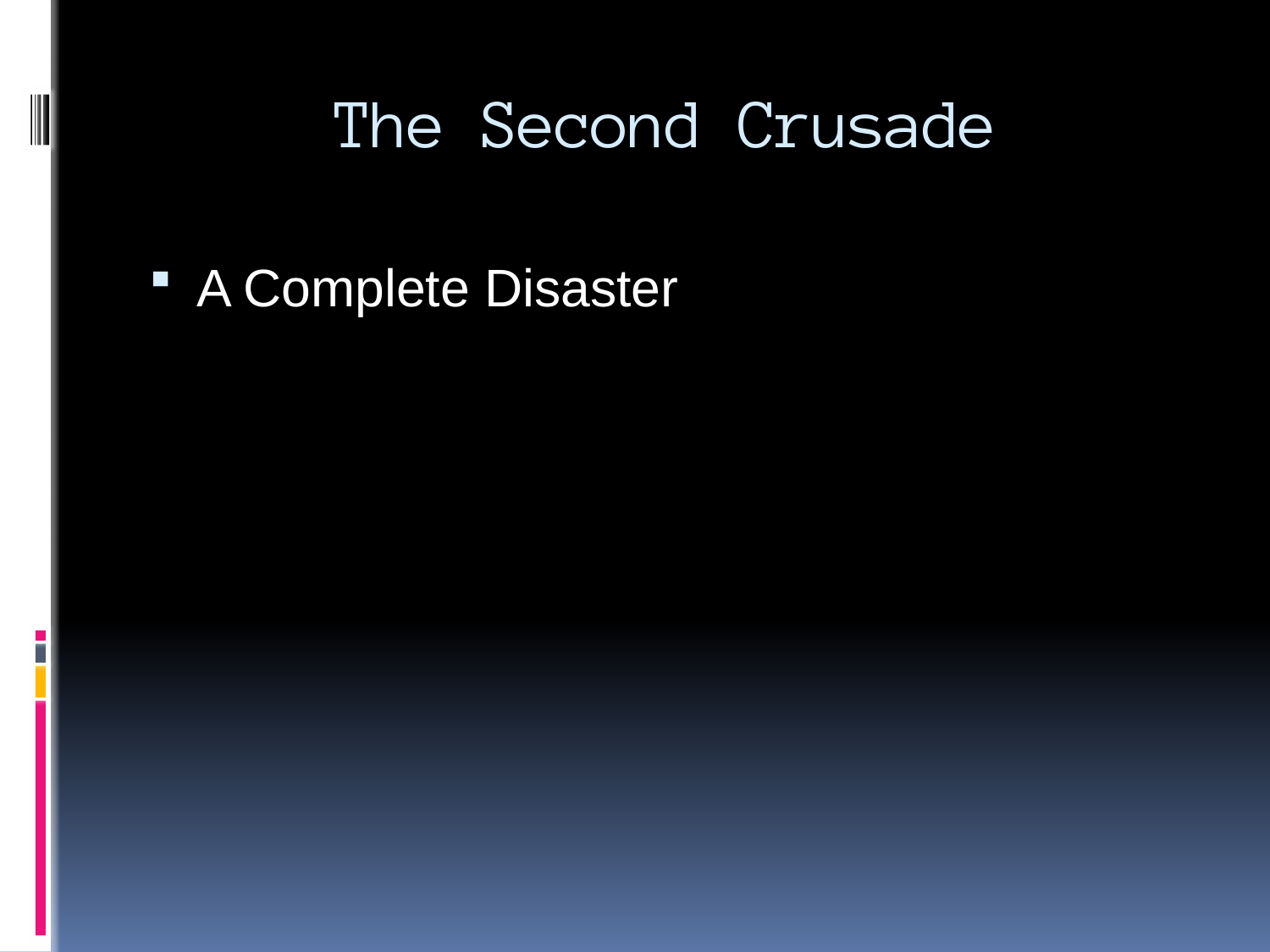

# The Second Crusade
A Complete Disaster